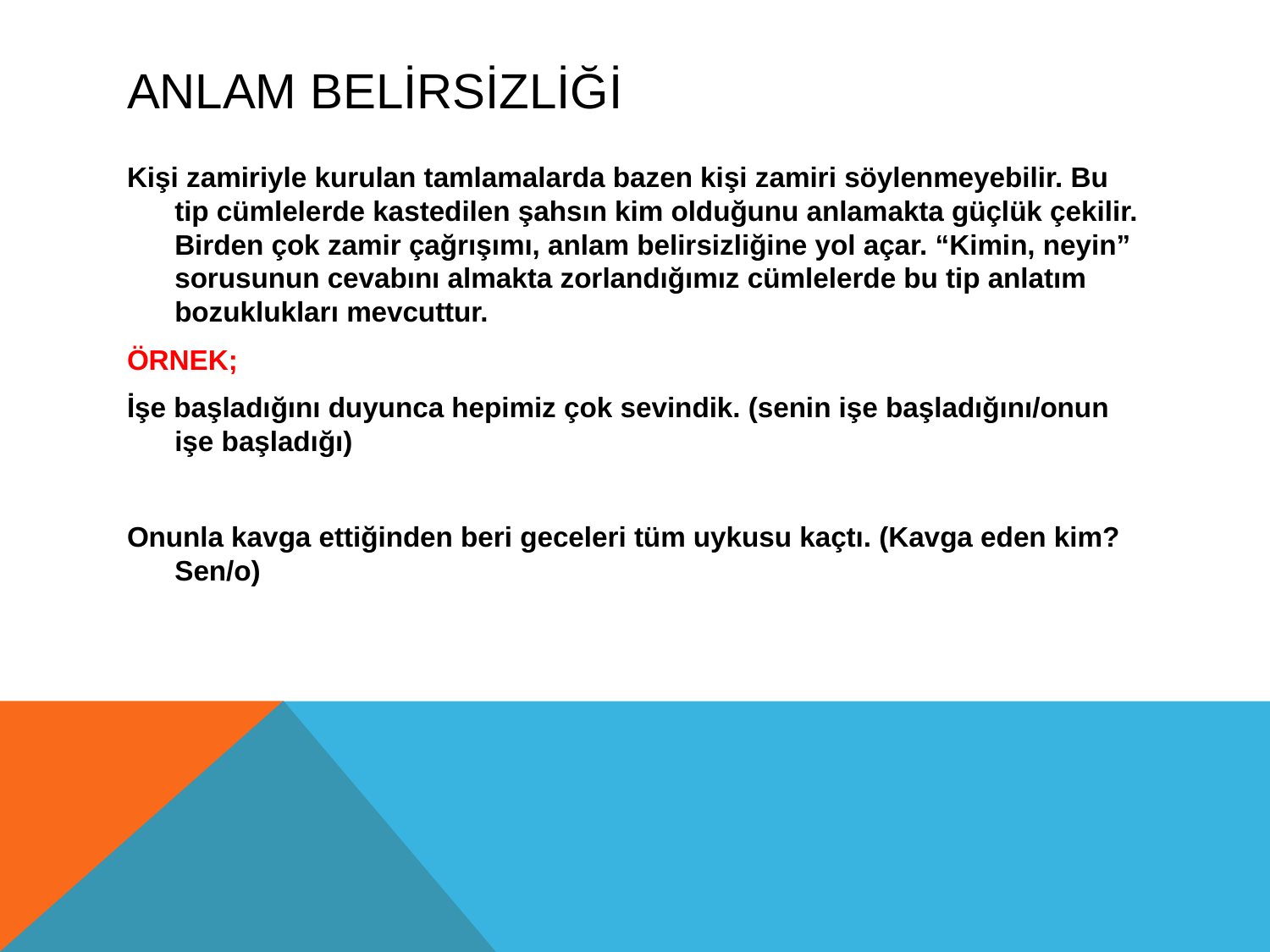

# Anlam belİrsİzlİğİ
Kişi zamiriyle kurulan tamlamalarda bazen kişi zamiri söylenmeyebilir. Bu tip cümlelerde kastedilen şahsın kim olduğunu anlamakta güçlük çekilir. Birden çok zamir çağrışımı, anlam belirsizliğine yol açar. “Kimin, neyin” sorusunun cevabını almakta zorlandığımız cümlelerde bu tip anlatım bozuklukları mevcuttur.
ÖRNEK;
İşe başladığını duyunca hepimiz çok sevindik. (senin işe başladığını/onun işe başladığı)

Onunla kavga ettiğinden beri geceleri tüm uykusu kaçtı. (Kavga eden kim? Sen/o)